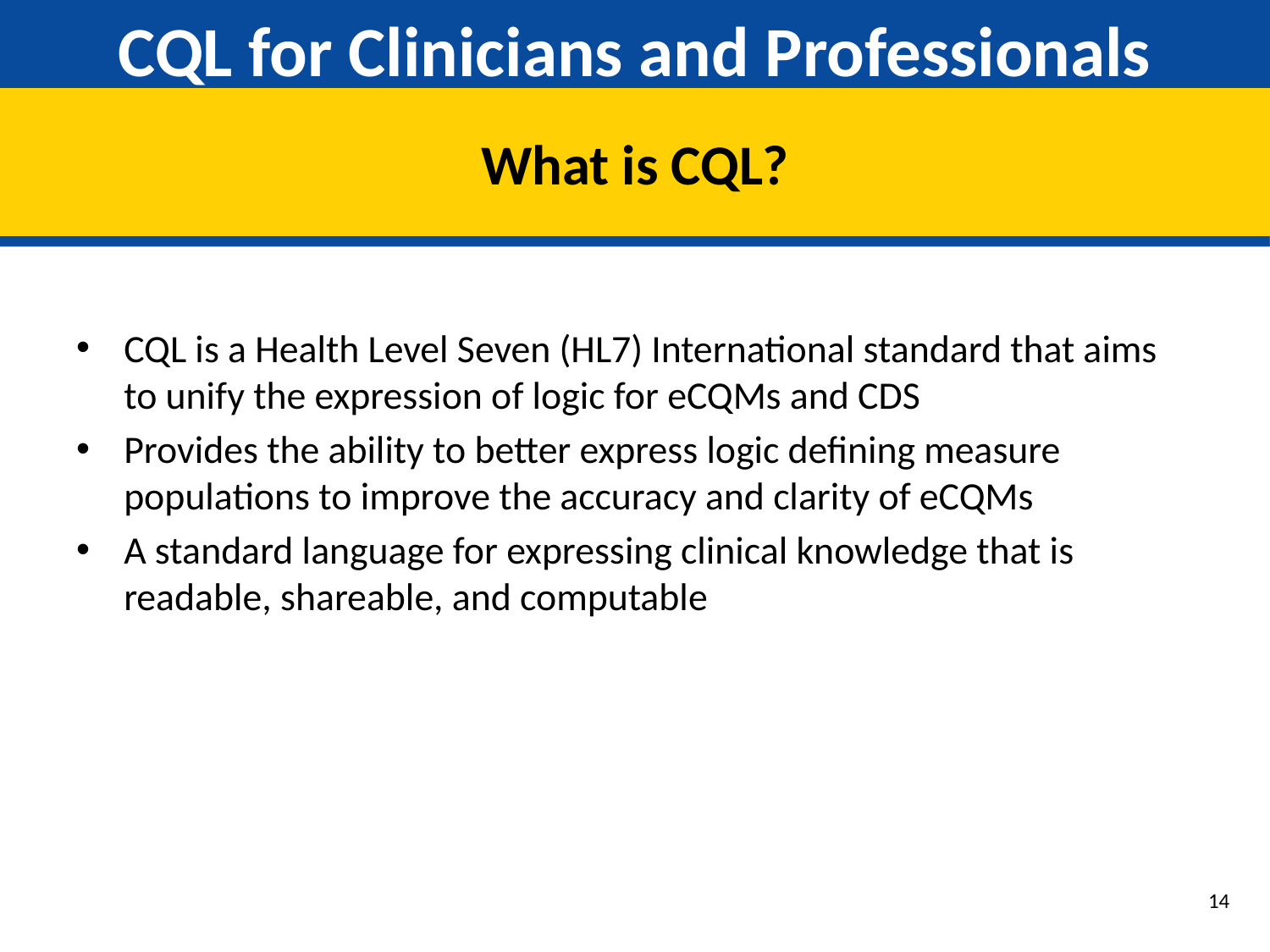

# CQL for Clinicians and Professionals
What is CQL?
CQL is a Health Level Seven (HL7) International standard that aims to unify the expression of logic for eCQMs and CDS
Provides the ability to better express logic defining measure populations to improve the accuracy and clarity of eCQMs
A standard language for expressing clinical knowledge that is readable, shareable, and computable